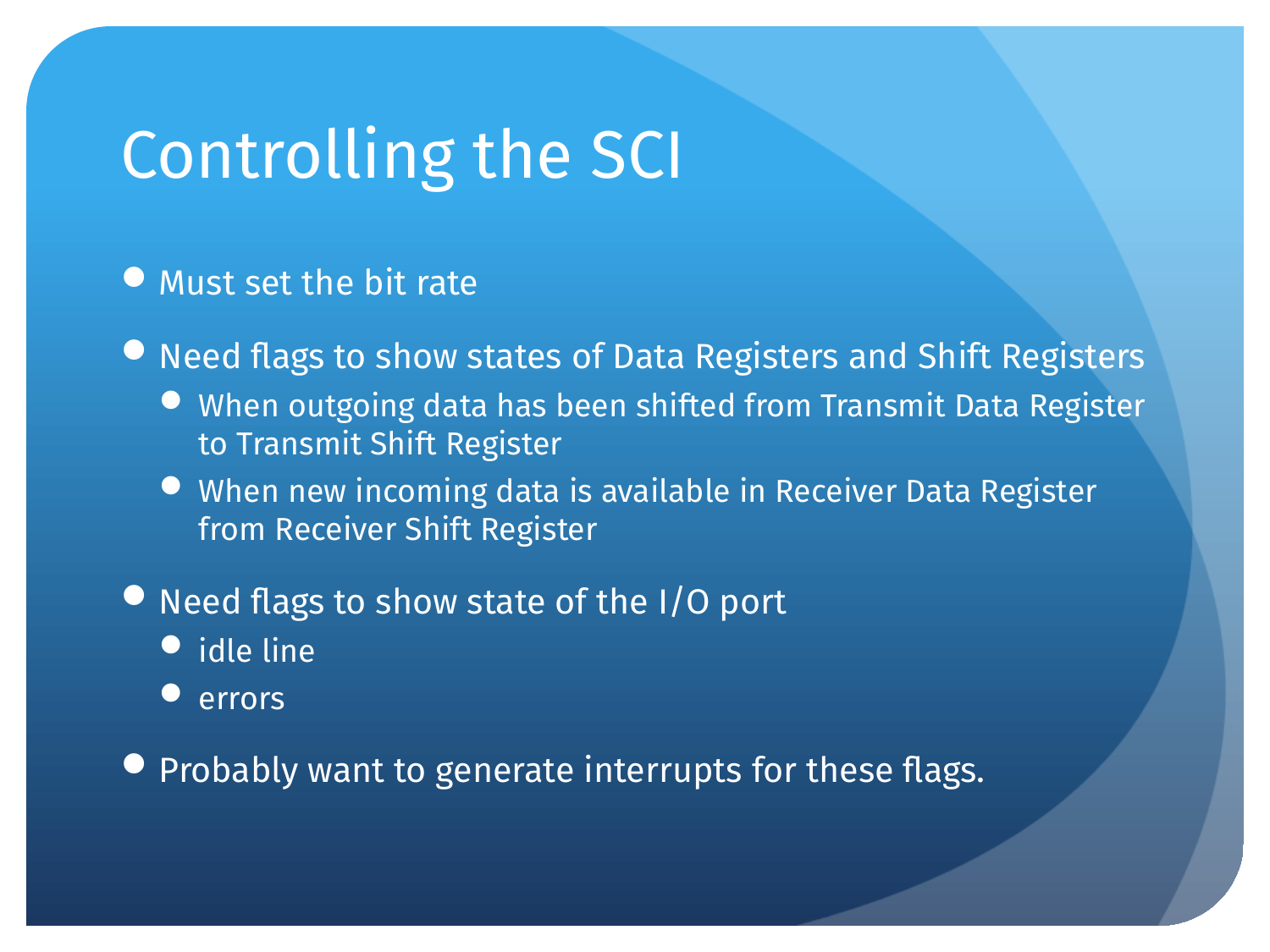

# Controlling the SCI
Must set the bit rate
Need flags to show states of Data Registers and Shift Registers
When outgoing data has been shifted from Transmit Data Register to Transmit Shift Register
When new incoming data is available in Receiver Data Register from Receiver Shift Register
Need flags to show state of the I/O port
idle line
errors
Probably want to generate interrupts for these flags.